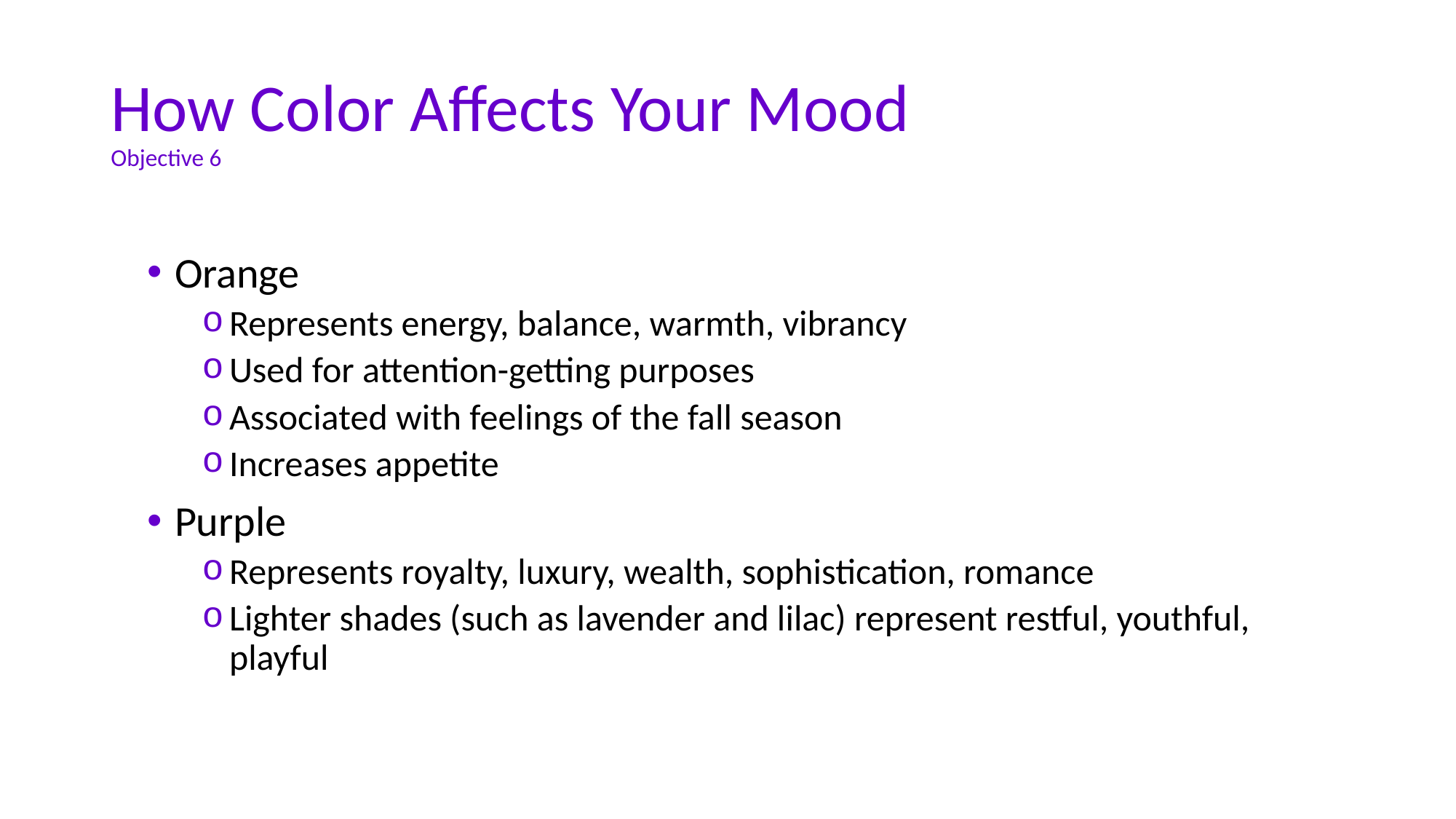

# How Color Affects Your Mood Objective 6
Orange
Represents energy, balance, warmth, vibrancy
Used for attention-getting purposes
Associated with feelings of the fall season
Increases appetite
Purple
Represents royalty, luxury, wealth, sophistication, romance
Lighter shades (such as lavender and lilac) represent restful, youthful, playful